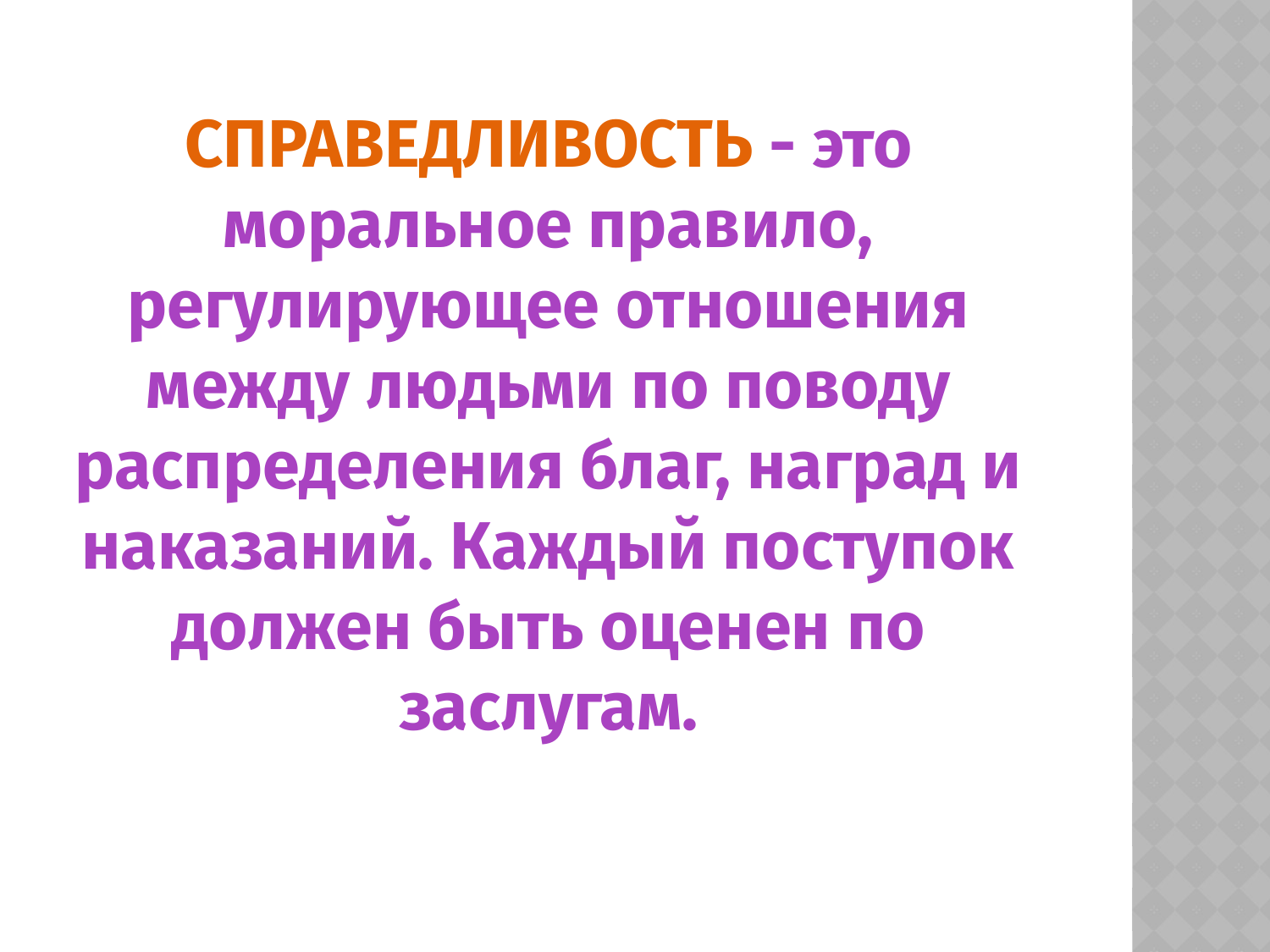

# СПРАВЕДЛИВОСТЬ - это моральное правило, регулирующее отношения между людьми по поводу распределения благ, наград и наказаний. Каждый поступок должен быть оценен по заслугам.